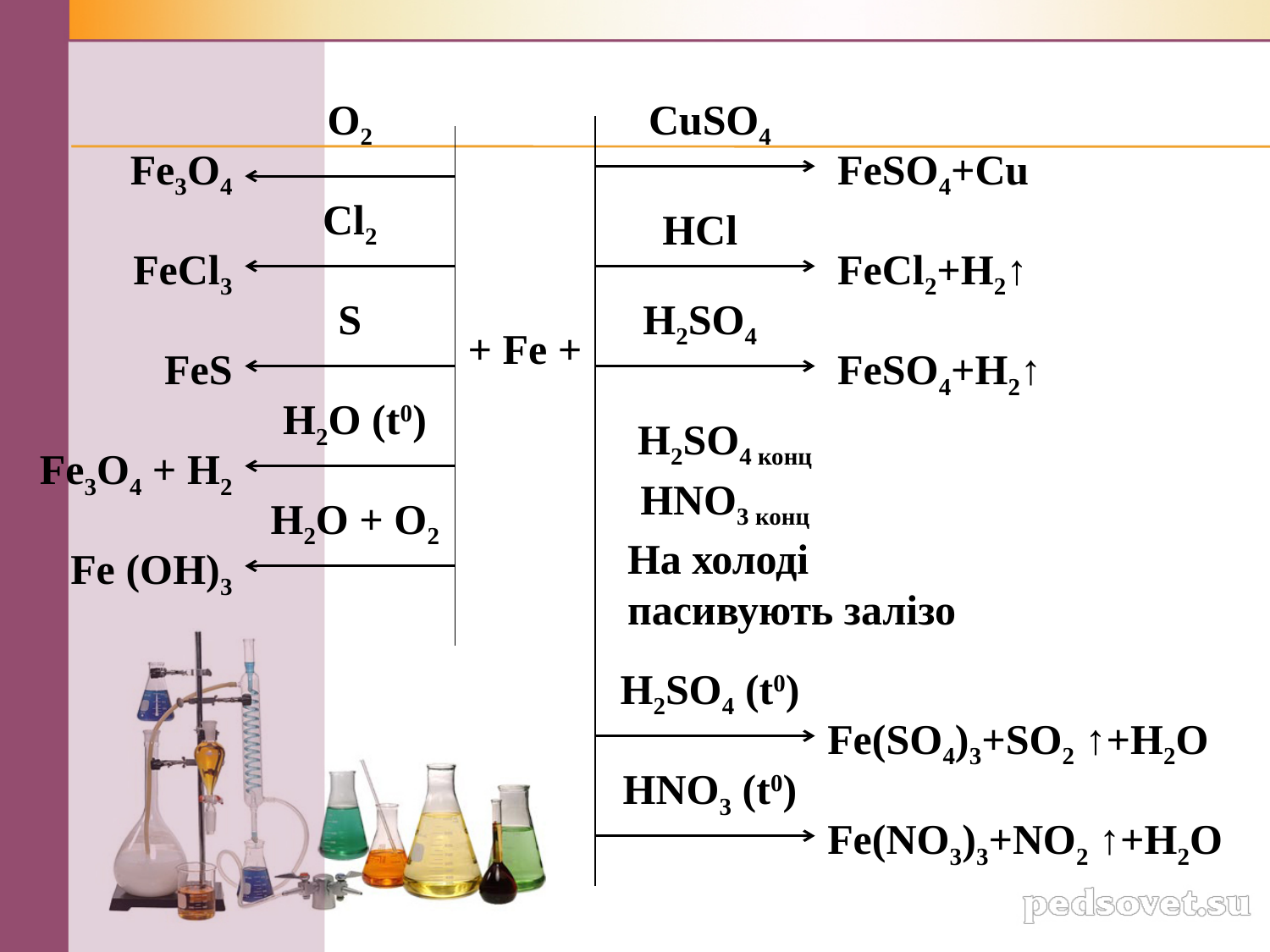

CuSO4
O2
FeSO4+Cu
Fe3O4
Cl2
HCl
FeCl3
FeCl2+H2↑
S
H2SO4
+ Fe +
FeS
FeSO4+H2↑
H2O (t0)
H2SO4 конц
Fe3O4 + H2
HNO3 конц
H2O + O2
На холоді
пасивують залізо
Fe (OH)3
H2SO4 (t0)
Fe(SO4)3+SO2 ↑+H2O
HNO3 (t0)
Fe(NO3)3+NO2 ↑+H2O